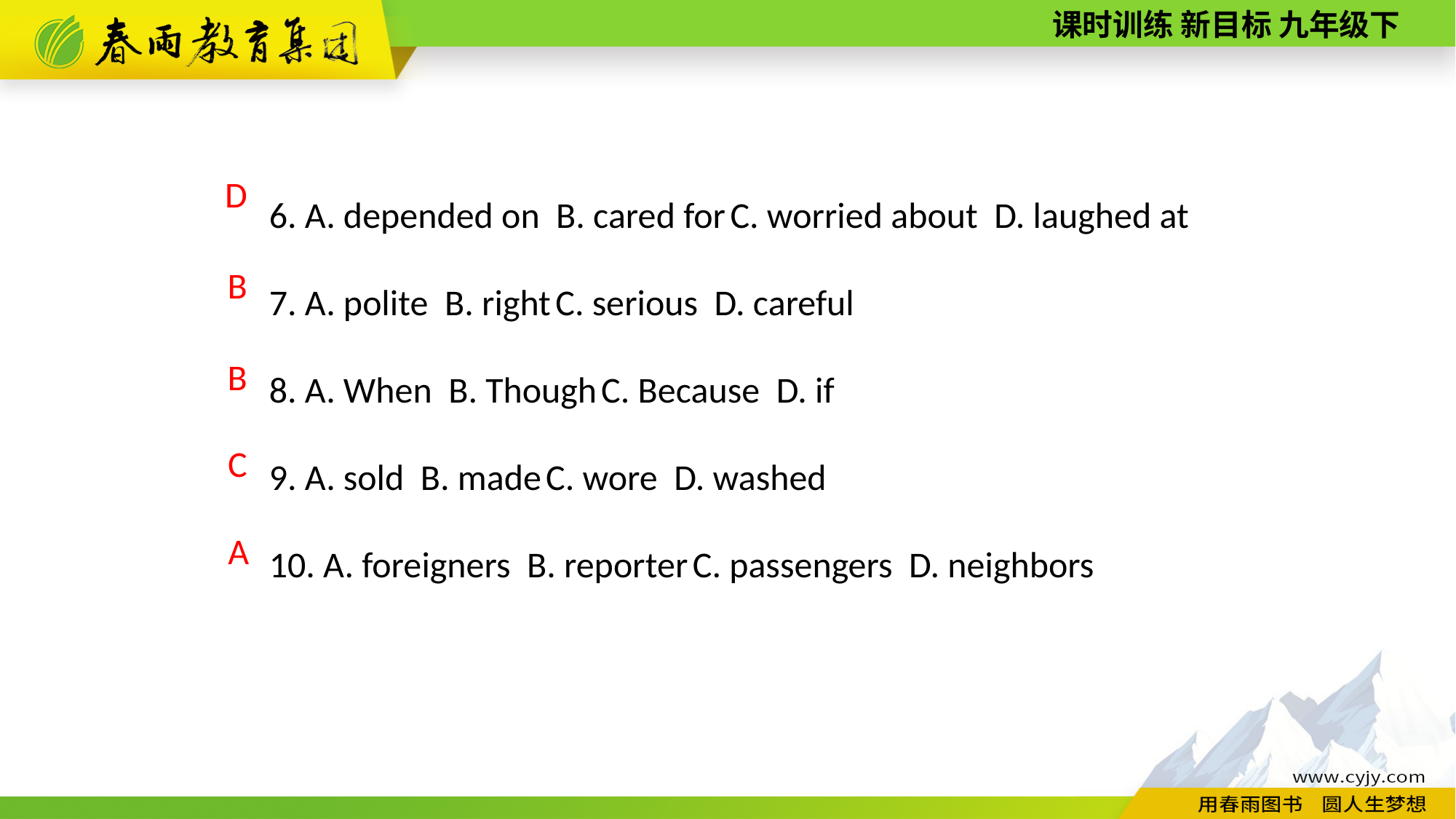

6. A. depended on  B. cared for C. worried about  D. laughed at
7. A. polite  B. right C. serious  D. careful
8. A. When  B. Though C. Because  D. if
9. A. sold  B. made C. wore  D. washed
10. A. foreigners  B. reporter C. passengers  D. neighbors
D
B
B
C
A